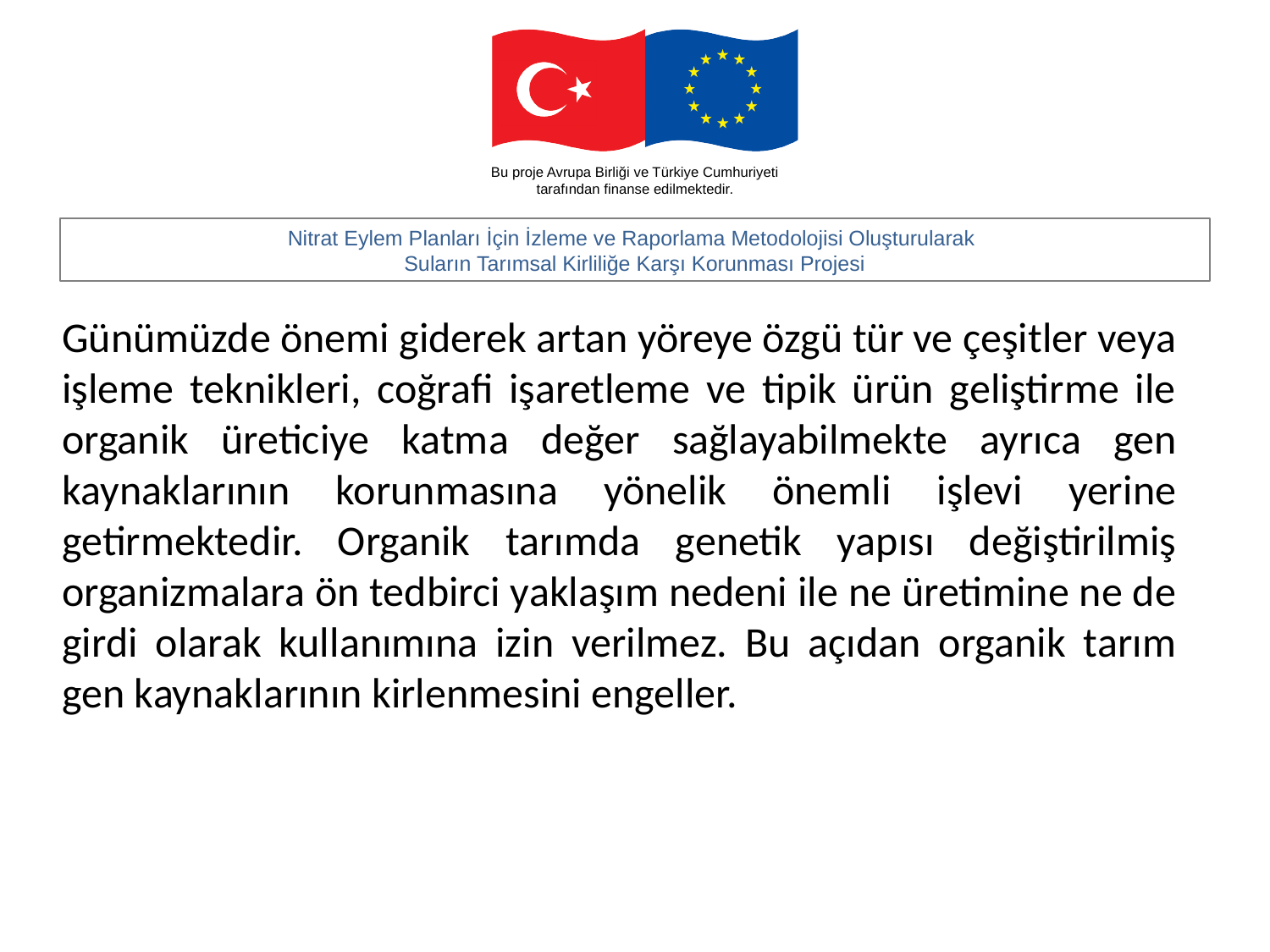

Günümüzde önemi giderek artan yöreye özgü tür ve çeşitler veya işleme teknikleri, coğrafi işaretleme ve tipik ürün geliştirme ile organik üreticiye katma değer sağlayabilmekte ayrıca gen kaynaklarının korunmasına yönelik önemli işlevi yerine getirmektedir. Organik tarımda genetik yapısı değiştirilmiş organizmalara ön tedbirci yaklaşım nedeni ile ne üretimine ne de girdi olarak kullanımına izin verilmez. Bu açıdan organik tarım gen kaynaklarının kirlenmesini engeller.